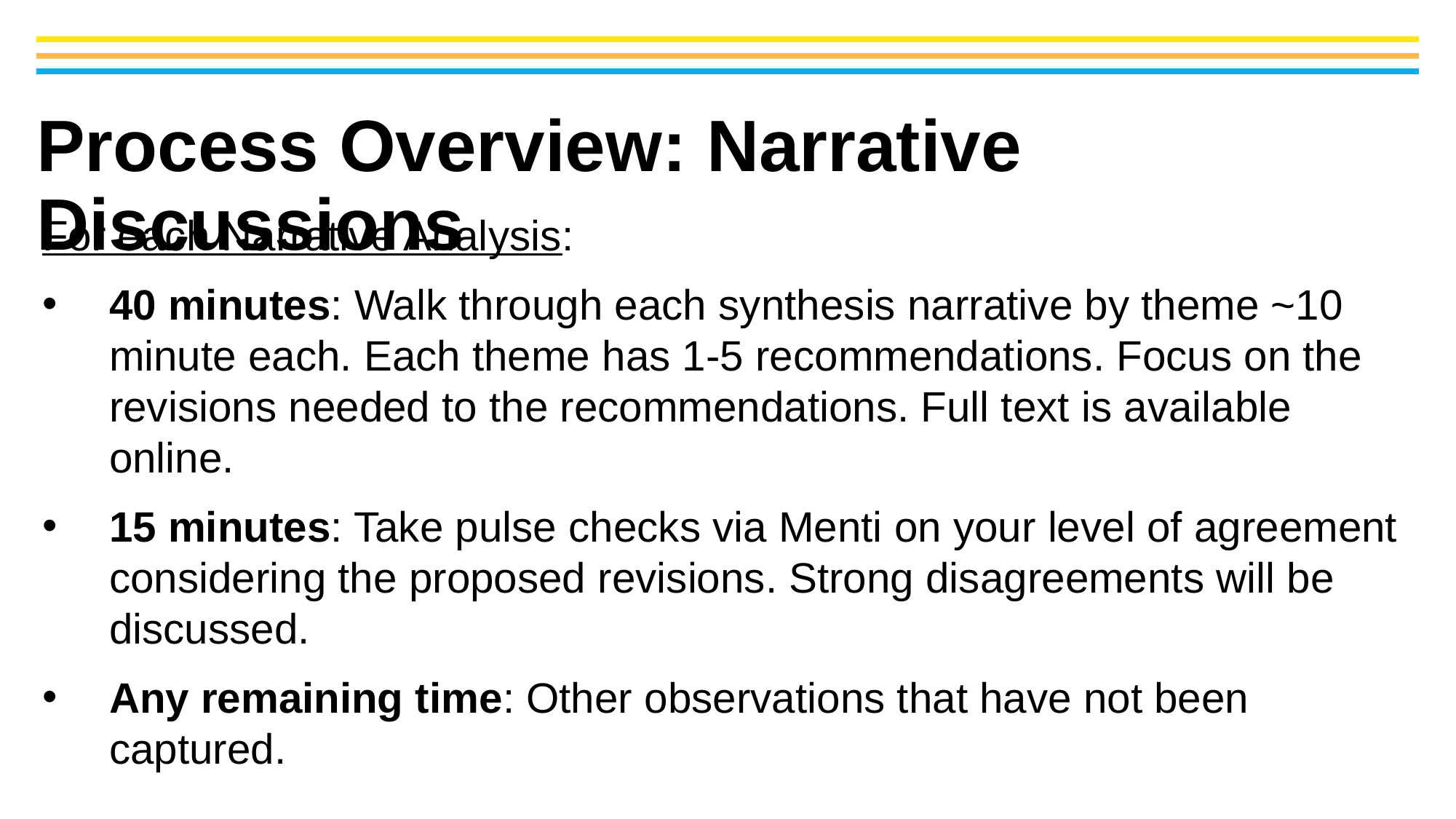

# Process Overview: Narrative Discussions
For each Narrative Analysis:
40 minutes: Walk through each synthesis narrative by theme ~10 minute each. Each theme has 1-5 recommendations. Focus on the revisions needed to the recommendations. Full text is available online.
15 minutes: Take pulse checks via Menti on your level of agreement considering the proposed revisions. Strong disagreements will be discussed.
Any remaining time: Other observations that have not been captured.